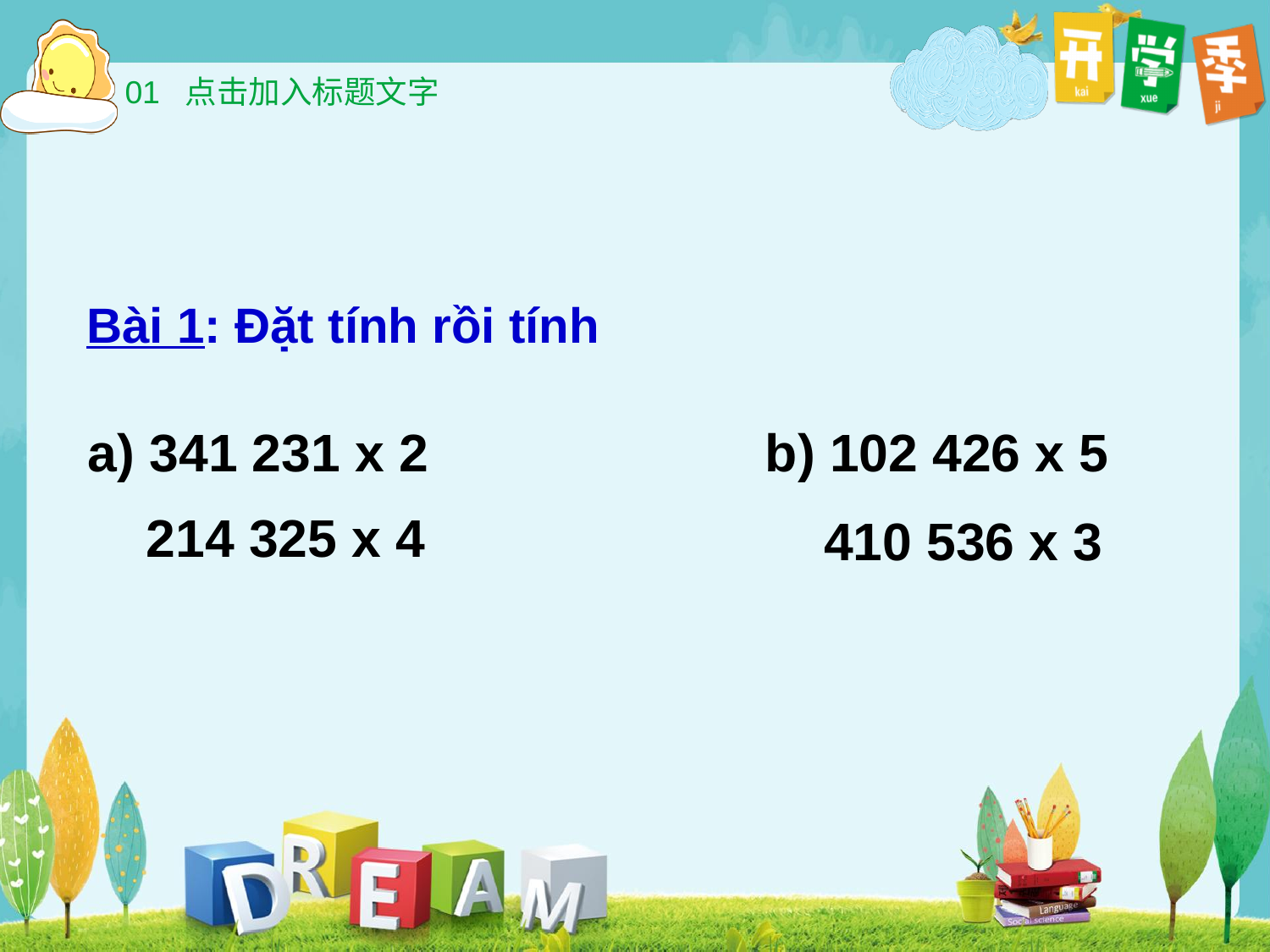

Bài 1: Đặt tính rồi tính
   a) 341 231 x 2
   b) 102 426 x 5
       214 325 x 4
       410 536 x 3